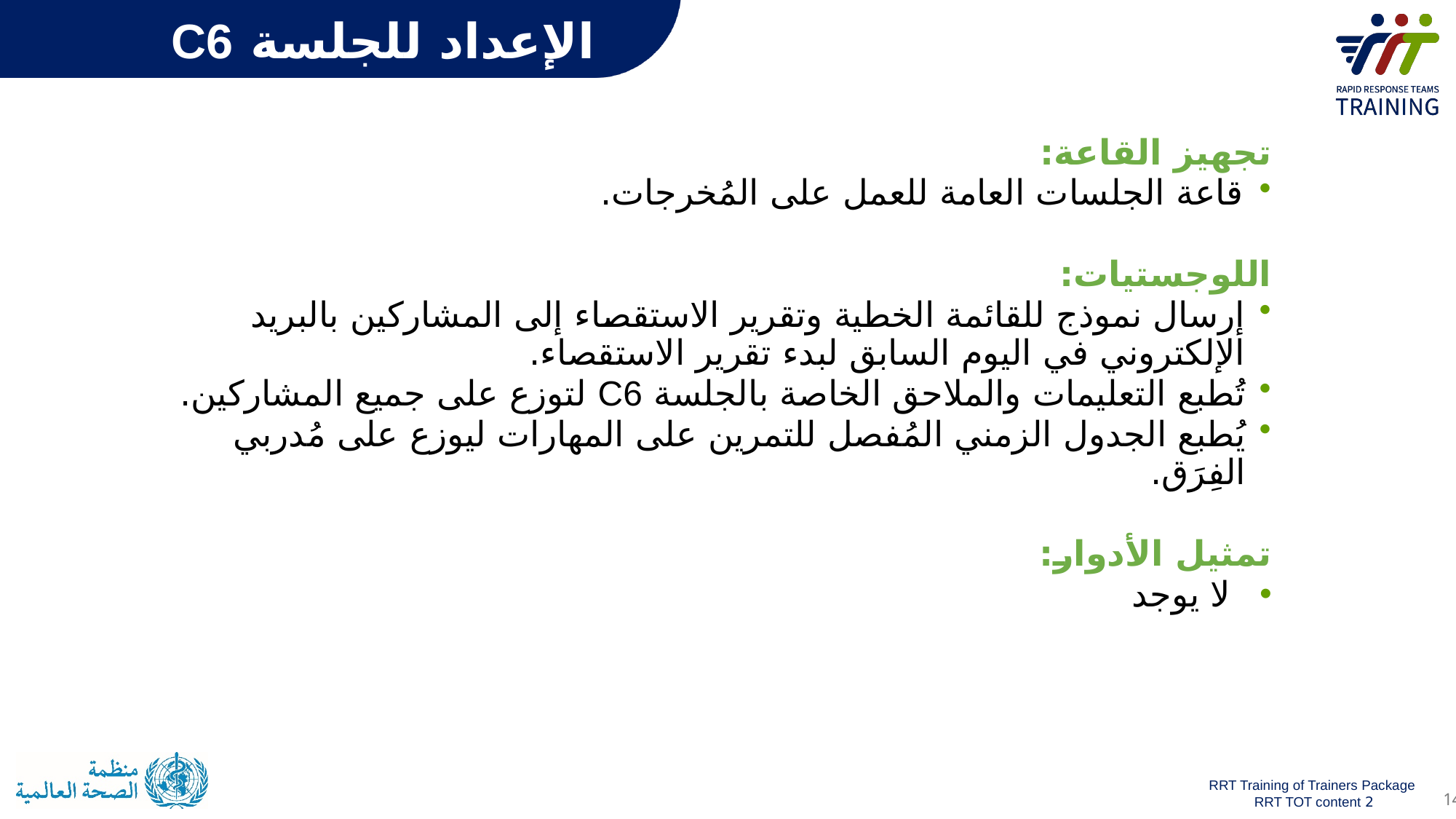

الإعداد للجلسة C6
تجهيز القاعة:
قاعة الجلسات العامة للعمل على المُخرجات.

اللوجستيات:
إرسال نموذج للقائمة الخطية وتقرير الاستقصاء إلى المشاركين بالبريد الإلكتروني في اليوم السابق لبدء تقرير الاستقصاء.
تُطبع التعليمات والملاحق الخاصة بالجلسة C6 لتوزع على جميع المشاركين.
يُطبع الجدول الزمني المُفصل للتمرين على المهارات ليوزع على مُدربي الفِرَق.

تمثيل الأدوار:
لا يوجد